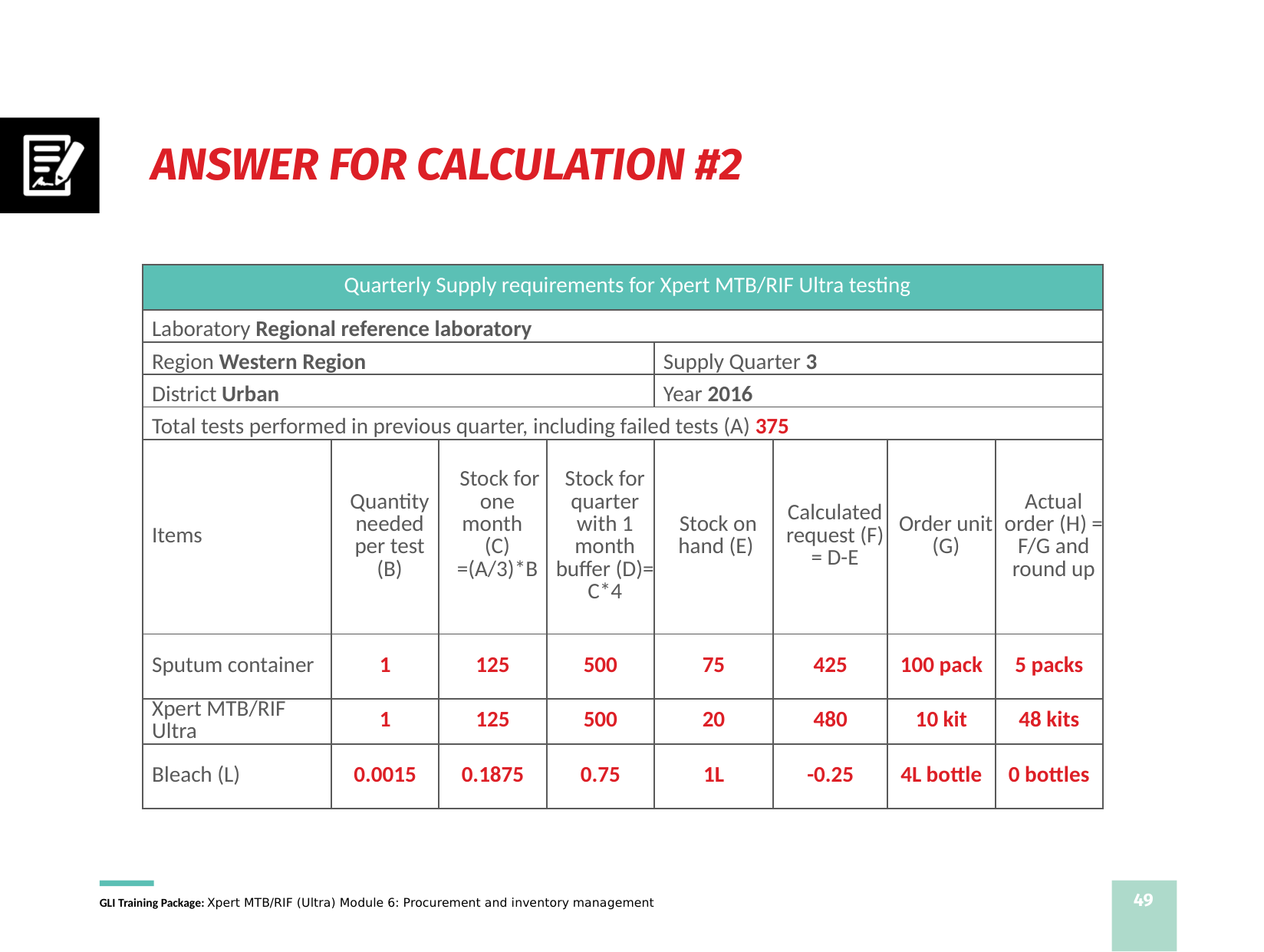

# ANSWER FOR CALCULATION #2
| Quarterly Supply requirements for Xpert MTB/RIF Ultra testing |  |  |  |  |  |  |  |
| --- | --- | --- | --- | --- | --- | --- | --- |
| Laboratory Regional reference laboratory |  |  |  |  |  |  |  |
| Region Western Region |  |  |  | Supply Quarter 3 |  |  |  |
| District Urban |  |  |  | Year 2016 |  |  |  |
| Total tests performed in previous quarter, including failed tests (A) 375 |  |  |  |  |  |  |  |
| Items | Quantity needed per test (B) | Stock for one month (C) =(A/3)\*B | Stock for quarter with 1 month buffer (D)= C\*4 | Stock on hand (E) | Calculated request (F) = D-E | Order unit (G) | Actual order (H) = F/G and round up |
| Sputum container | 1 | 125 | 500 | 75 | 425 | 100 pack | 5 packs |
| Xpert MTB/RIF Ultra | 1 | 125 | 500 | 20 | 480 | 10 kit | 48 kits |
| Bleach (L) | 0.0015 | 0.1875 | 0.75 | 1L | -0.25 | 4L bottle | 0 bottles |